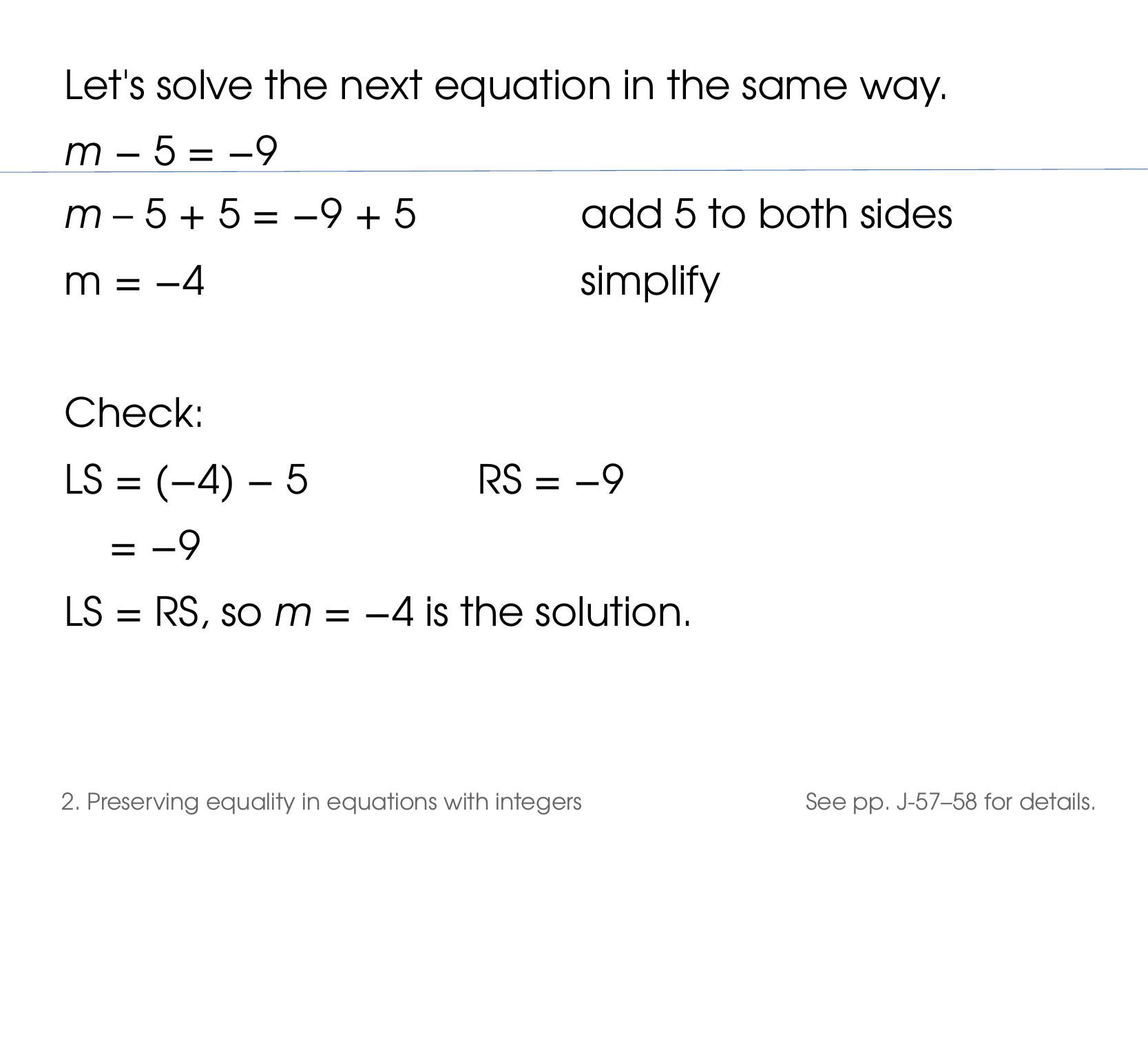

Let's solve the next equation in the same way.
m − 5 = −9
m – 5 + 5 = −9 + 5		add 5 to both sides
m = −4				simplify

Check:
LS = (−4) − 5		RS = −9
    = −9
LS = RS, so m = −4 is the solution.
2. Preserving equality in equations with integers
See pp. J-57–58 for details.